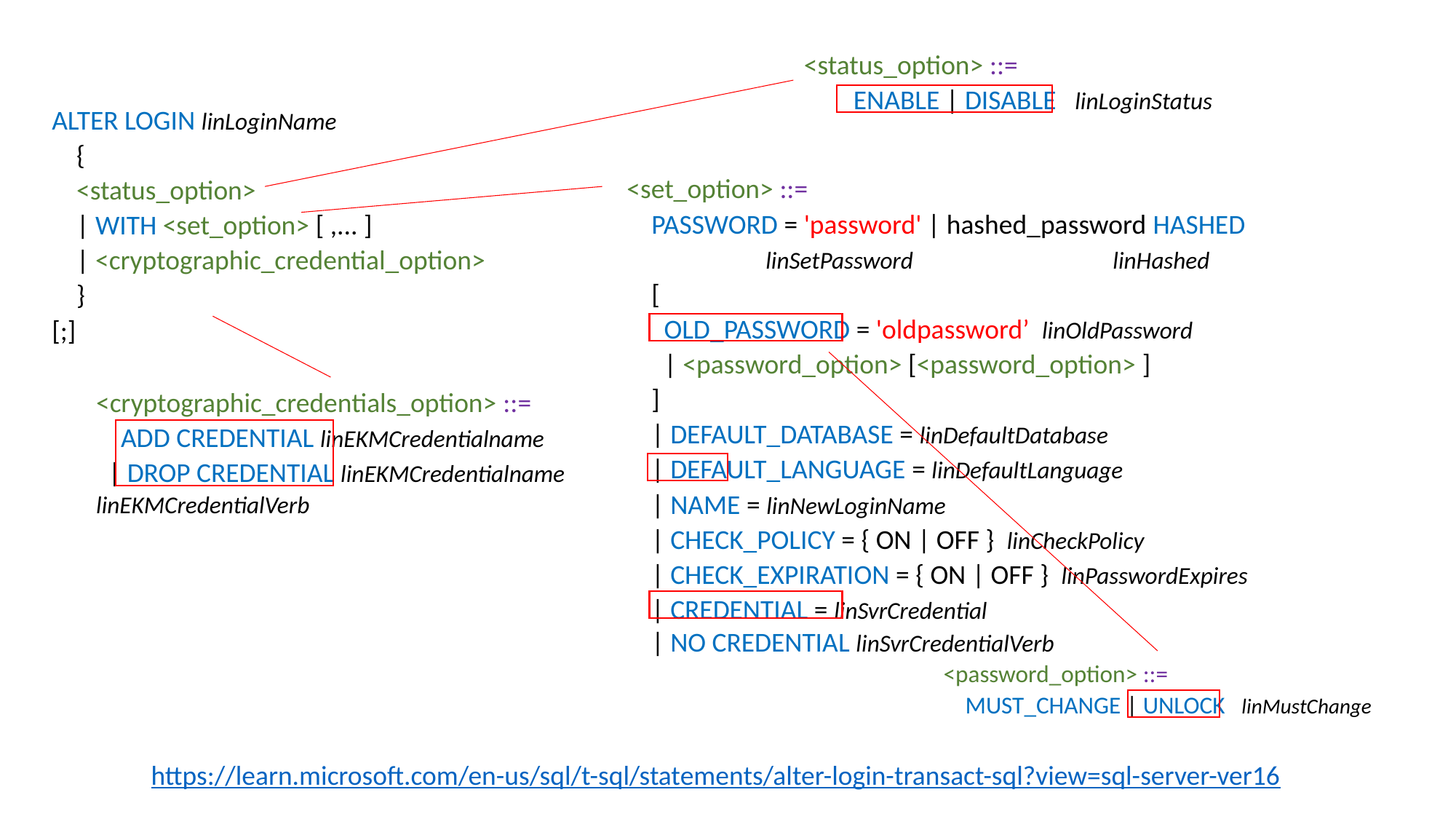

<status_option> ::=
        ENABLE | DISABLE   linLoginStatus

ALTER LOGIN linLoginName
    {
    <status_option>
    | WITH <set_option> [ ,... ]
    | <cryptographic_credential_option>
    }
[;]
<set_option> ::=
    PASSWORD = 'password' | hashed_password HASHED
		linSetPassword			linHashed
    [
      OLD_PASSWORD = 'oldpassword’  linOldPassword
      | <password_option> [<password_option> ]
    ]
    | DEFAULT_DATABASE = linDefaultDatabase
    | DEFAULT_LANGUAGE = linDefaultLanguage
    | NAME = linNewLoginName
    | CHECK_POLICY = { ON | OFF }  linCheckPolicy
    | CHECK_EXPIRATION = { ON | OFF }  linPasswordExpires
    | CREDENTIAL = linSvrCredential
    | NO CREDENTIAL linSvrCredentialVerb

<cryptographic_credentials_option> ::=
    ADD CREDENTIAL linEKMCredentialname
  | DROP CREDENTIAL linEKMCredentialname
linEKMCredentialVerb

<password_option> ::=
    MUST_CHANGE | UNLOCK   linMustChange

https://learn.microsoft.com/en-us/sql/t-sql/statements/alter-login-transact-sql?view=sql-server-ver16